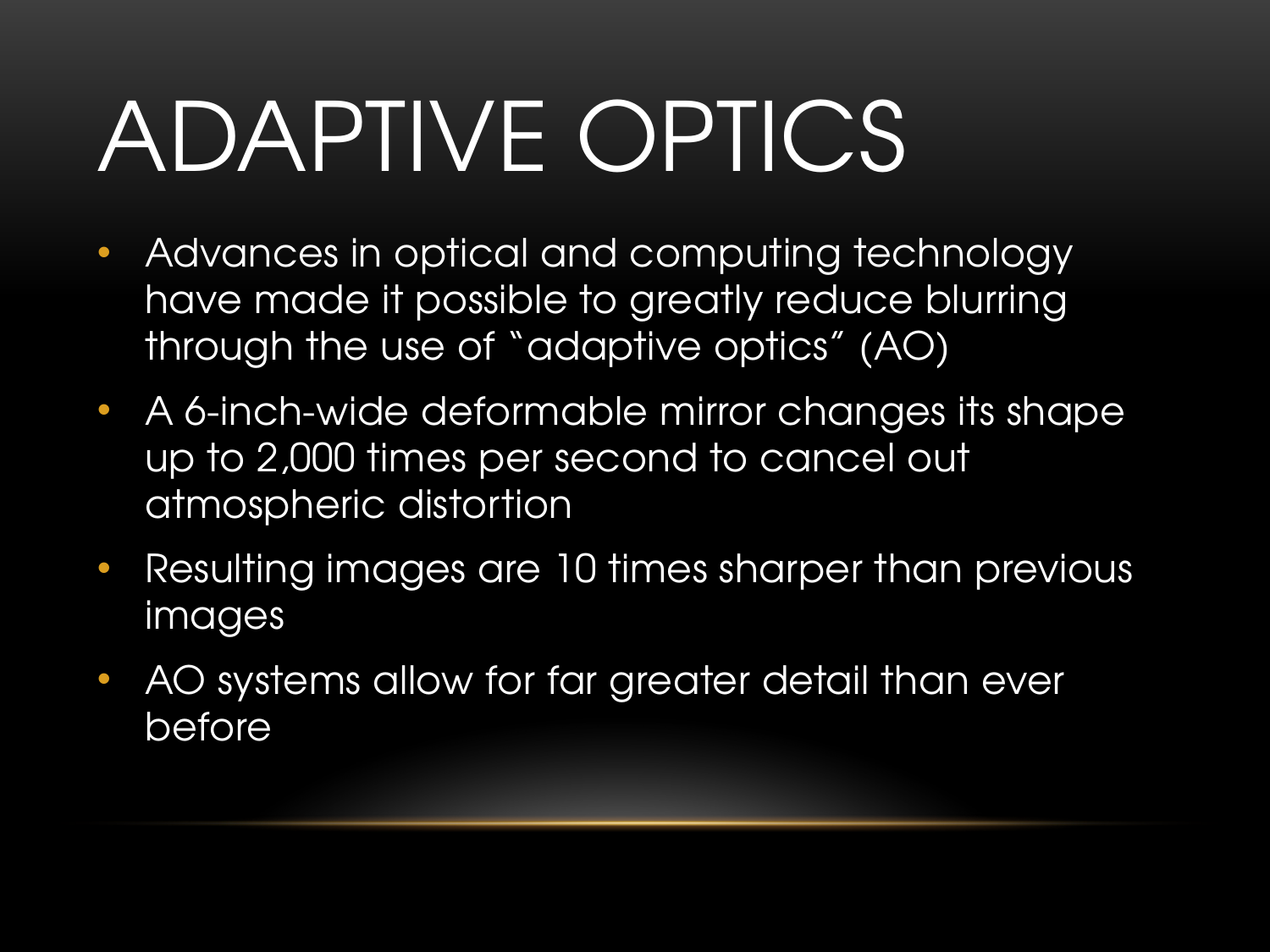

# Adaptive Optics
Advances in optical and computing technology have made it possible to greatly reduce blurring through the use of “adaptive optics” (AO)
A 6-inch-wide deformable mirror changes its shape up to 2,000 times per second to cancel out atmospheric distortion
Resulting images are 10 times sharper than previous images
AO systems allow for far greater detail than ever before